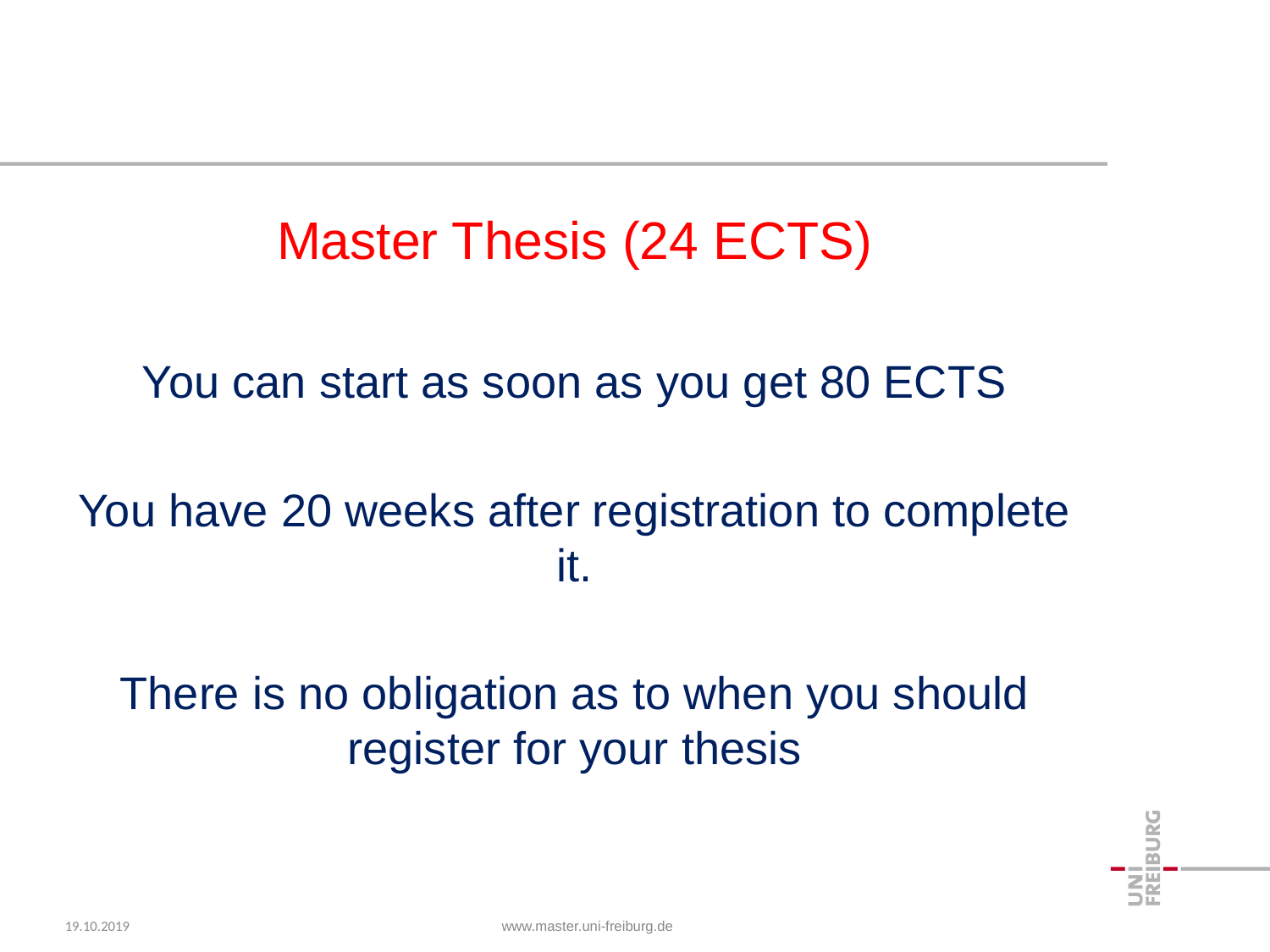

Master Thesis (24 ECTS)

You can start as soon as you get 80 ECTS

You have 20 weeks after registration to complete it.

There is no obligation as to when you should register for your thesis
19.10.2019
www.master.uni-freiburg.de
40